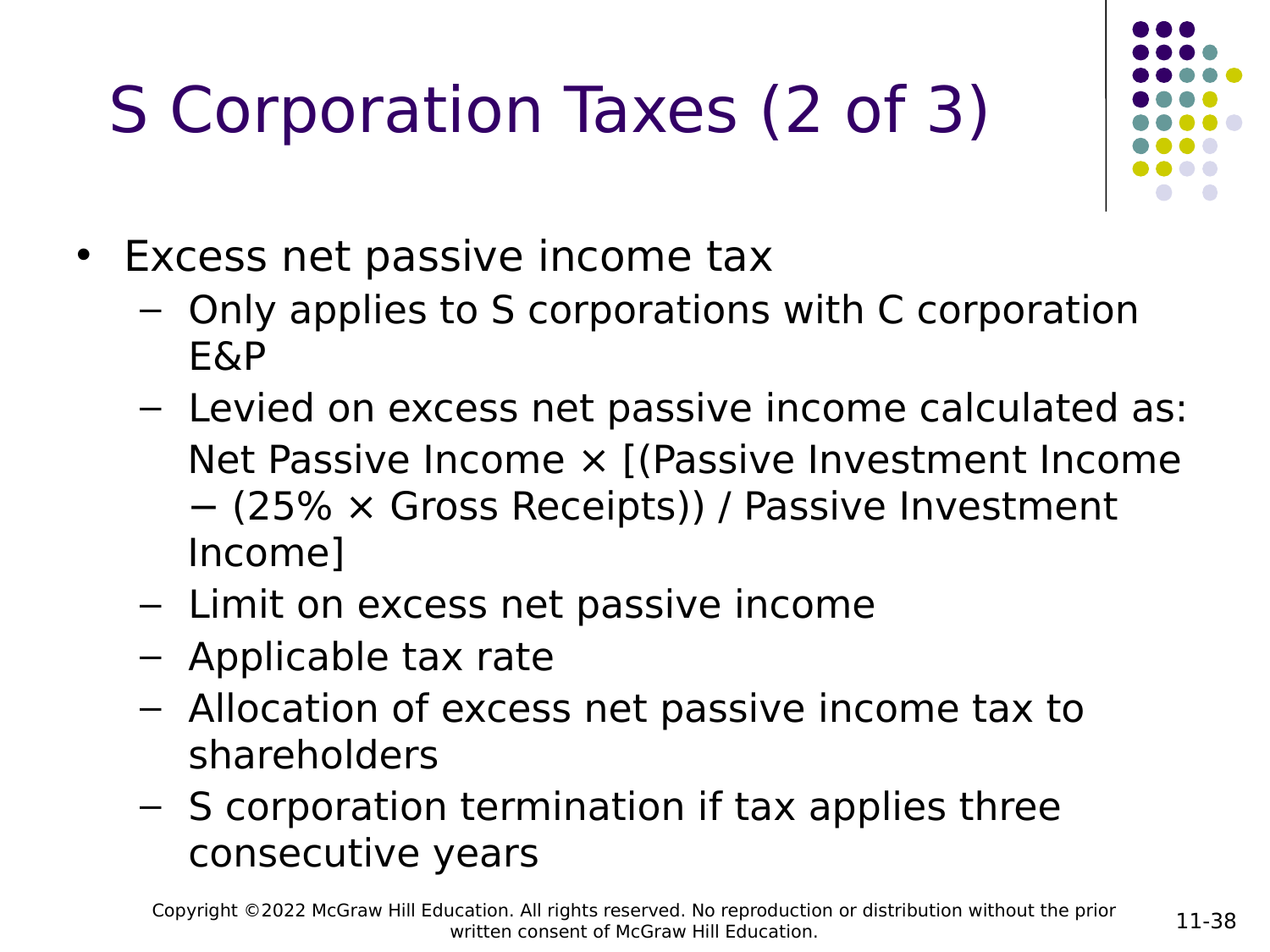

# S Corporation Taxes (2 of 3)
Excess net passive income tax
Only applies to S corporations with C corporation E&P
Levied on excess net passive income calculated as:
Net Passive Income × [(Passive Investment Income − (25% × Gross Receipts)) / Passive Investment Income]
Limit on excess net passive income
Applicable tax rate
Allocation of excess net passive income tax to shareholders
S corporation termination if tax applies three consecutive years